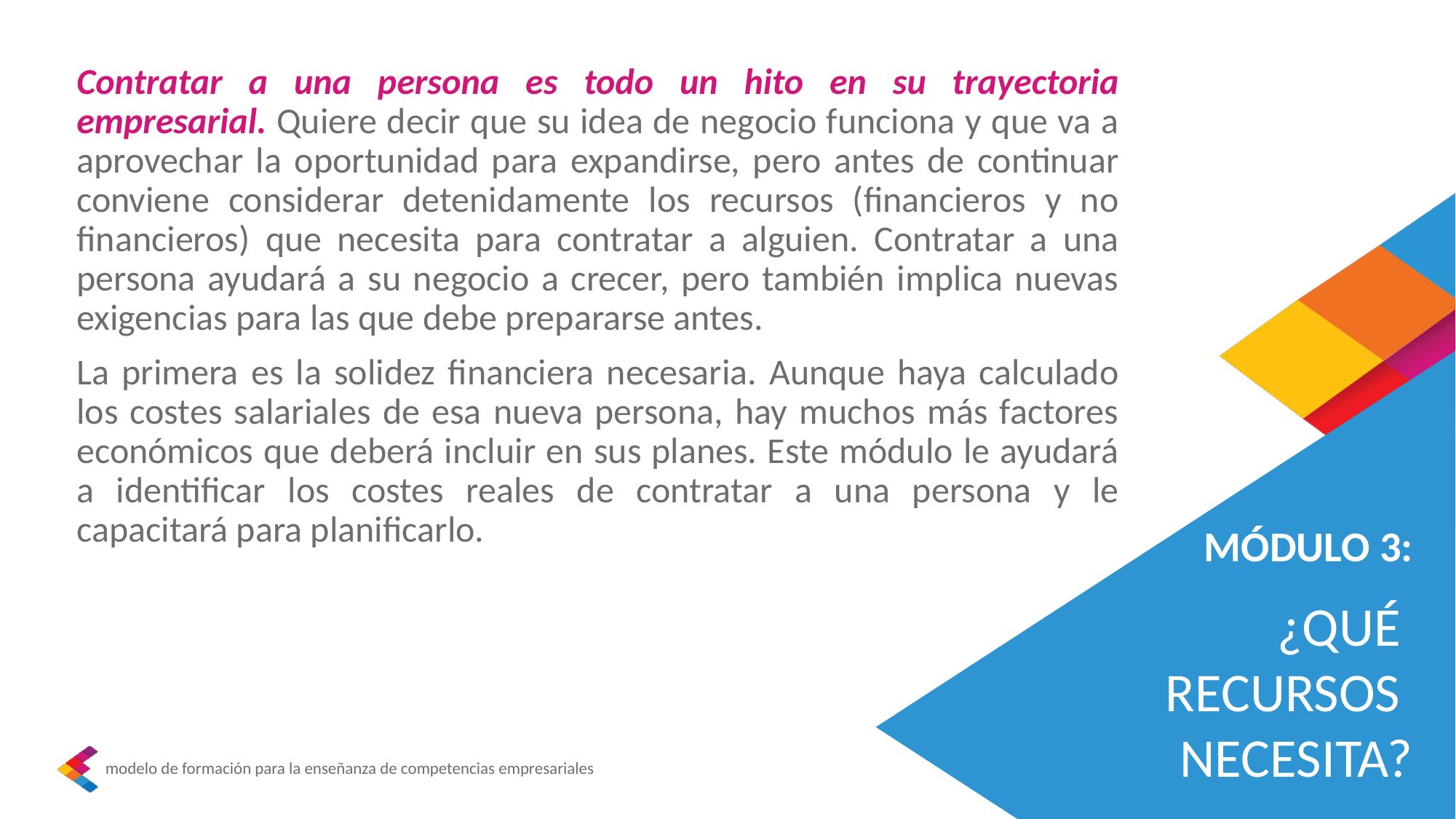

Contratar a una persona es todo un hito en su trayectoria empresarial. Quiere decir que su idea de negocio funciona y que va a aprovechar la oportunidad para expandirse, pero antes de continuar conviene considerar detenidamente los recursos (financieros y no financieros) que necesita para contratar a alguien. Contratar a una persona ayudará a su negocio a crecer, pero también implica nuevas exigencias para las que debe prepararse antes.
La primera es la solidez financiera necesaria. Aunque haya calculado los costes salariales de esa nueva persona, hay muchos más factores económicos que deberá incluir en sus planes. Este módulo le ayudará a identificar los costes reales de contratar a una persona y le capacitará para planificarlo.
MÓDULO 3:

¿QUÉ
RECURSOS
NECESITA?